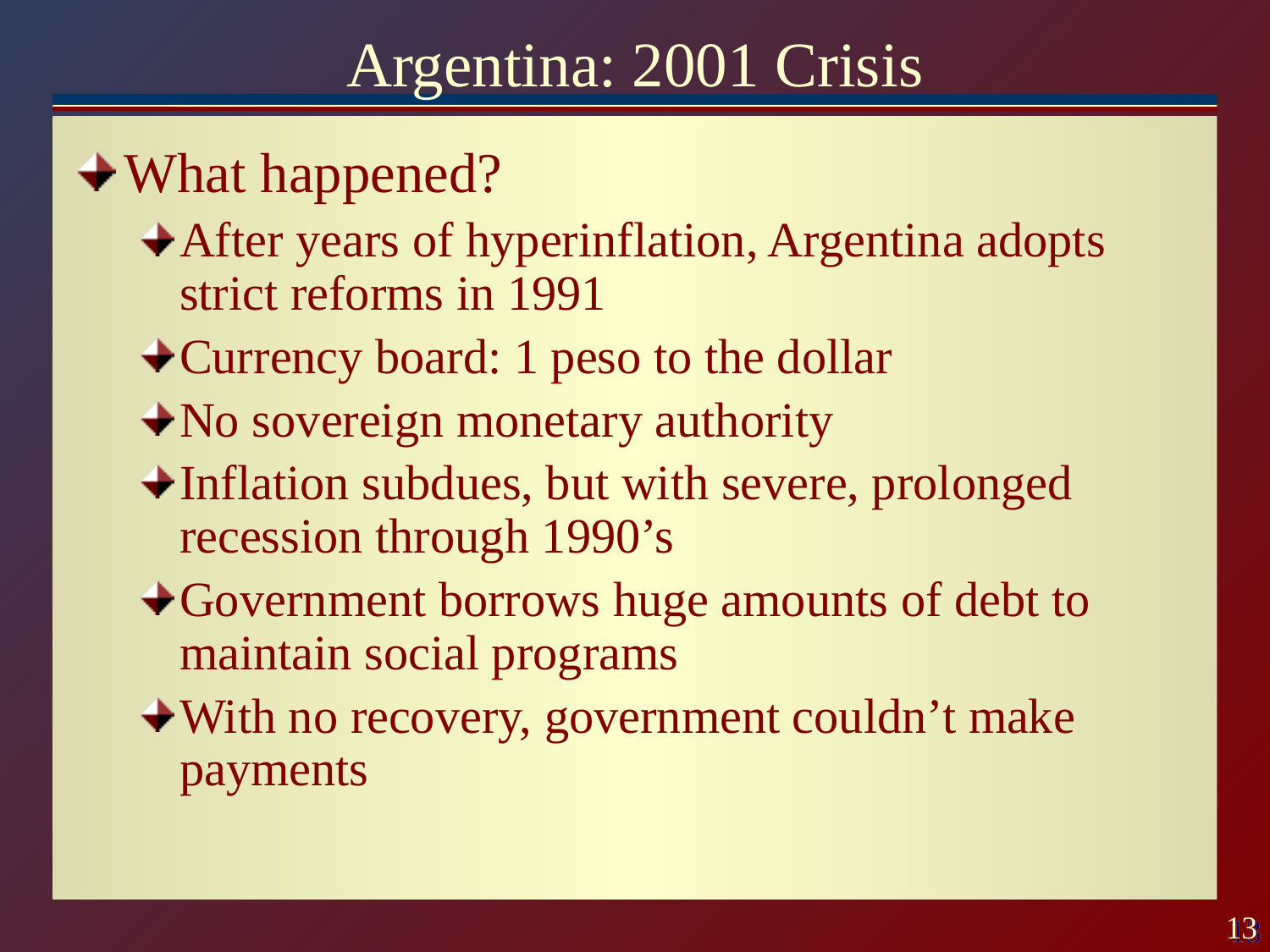

# Argentina: 2001 Crisis
What happened?
After years of hyperinflation, Argentina adopts strict reforms in 1991
Currency board: 1 peso to the dollar
No sovereign monetary authority
Inflation subdues, but with severe, prolonged recession through 1990’s
Government borrows huge amounts of debt to maintain social programs
With no recovery, government couldn’t make payments